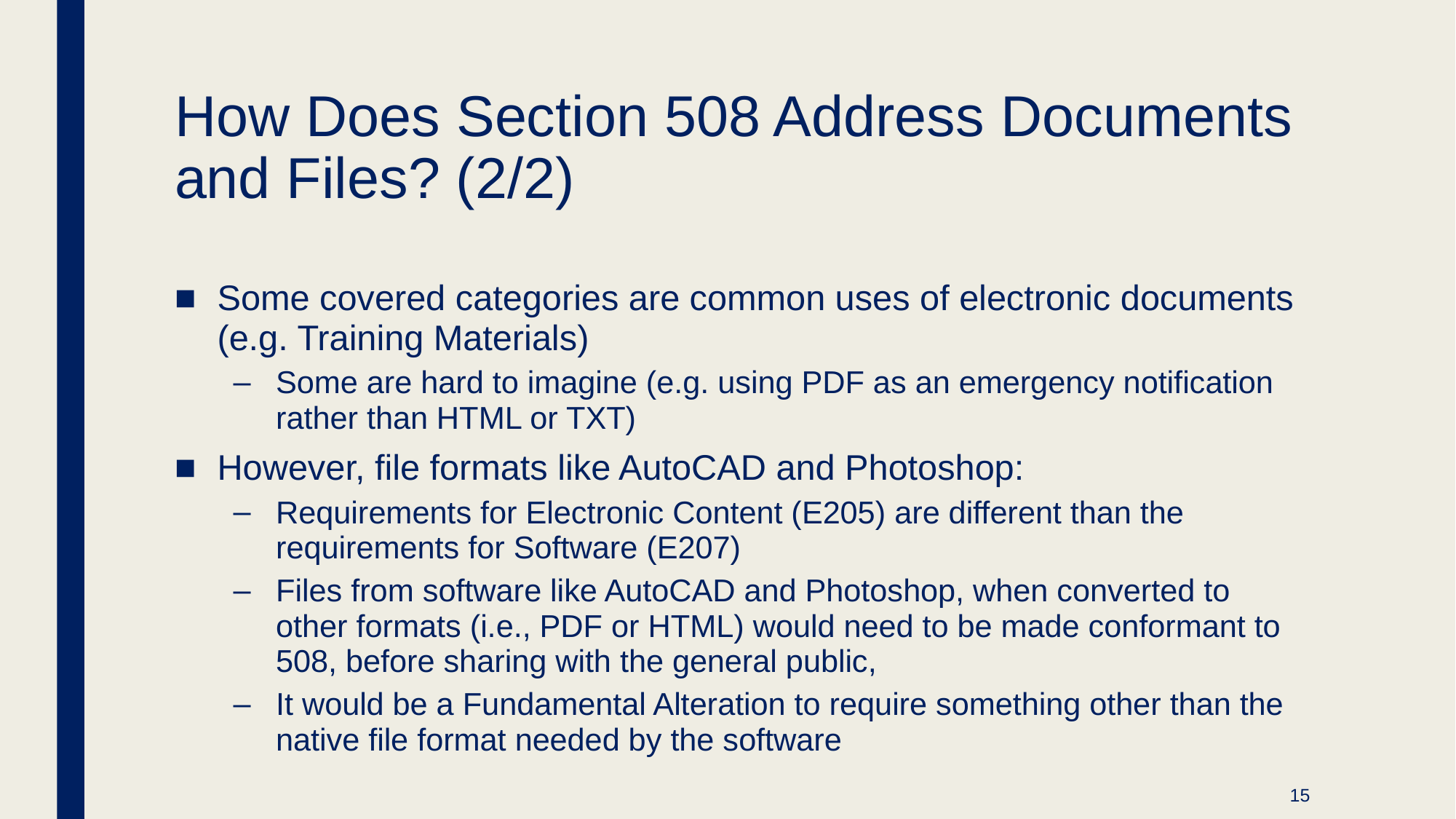

# How Does Section 508 Address Documents and Files? (2/2)
Some covered categories are common uses of electronic documents (e.g. Training Materials)
Some are hard to imagine (e.g. using PDF as an emergency notification rather than HTML or TXT)
However, file formats like AutoCAD and Photoshop:
Requirements for Electronic Content (E205) are different than the requirements for Software (E207)
Files from software like AutoCAD and Photoshop, when converted to other formats (i.e., PDF or HTML) would need to be made conformant to 508, before sharing with the general public,
It would be a Fundamental Alteration to require something other than the native file format needed by the software
15